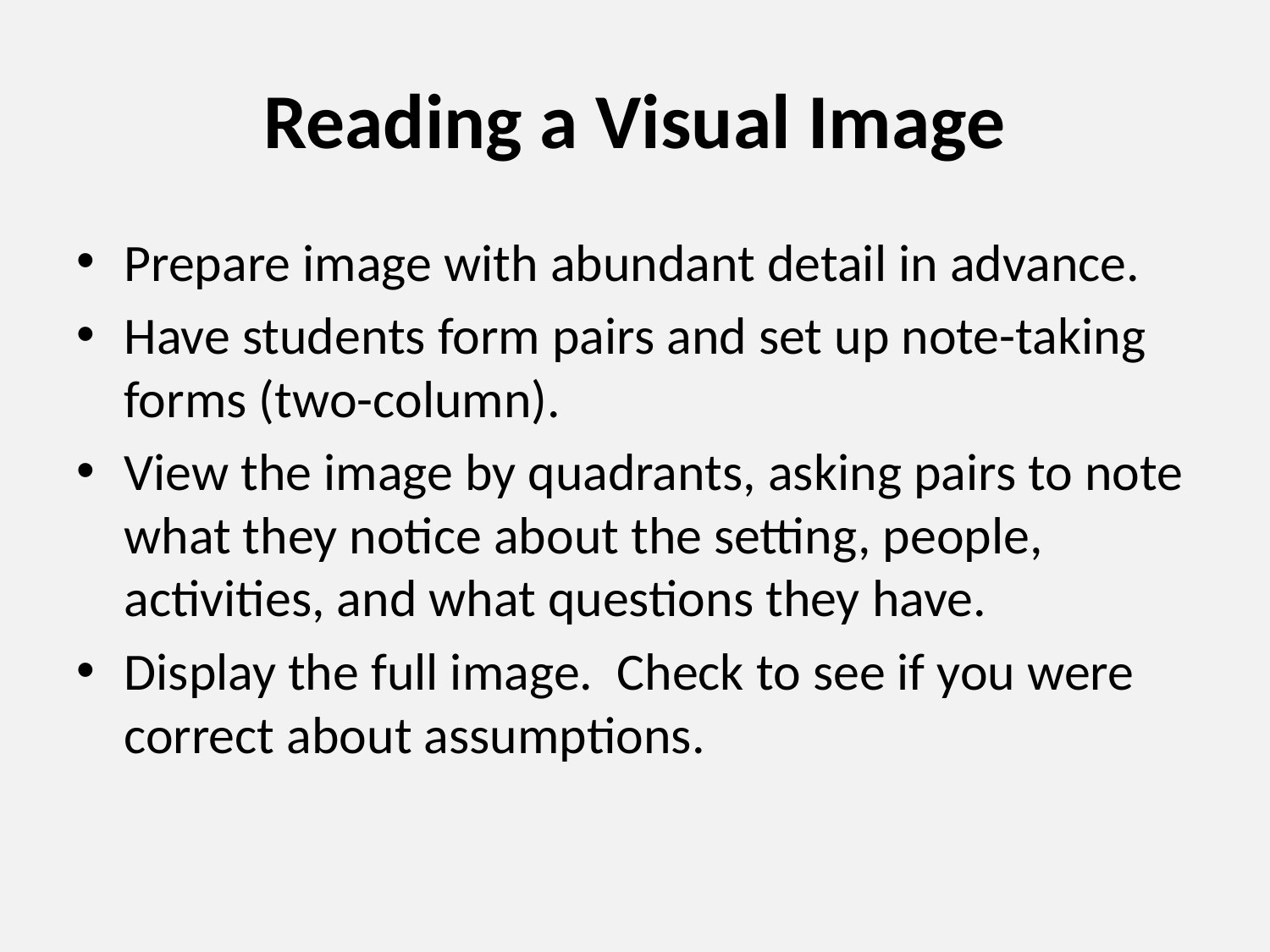

# Reading a Visual Image
Prepare image with abundant detail in advance.
Have students form pairs and set up note-taking forms (two-column).
View the image by quadrants, asking pairs to note what they notice about the setting, people, activities, and what questions they have.
Display the full image.  Check to see if you were correct about assumptions.